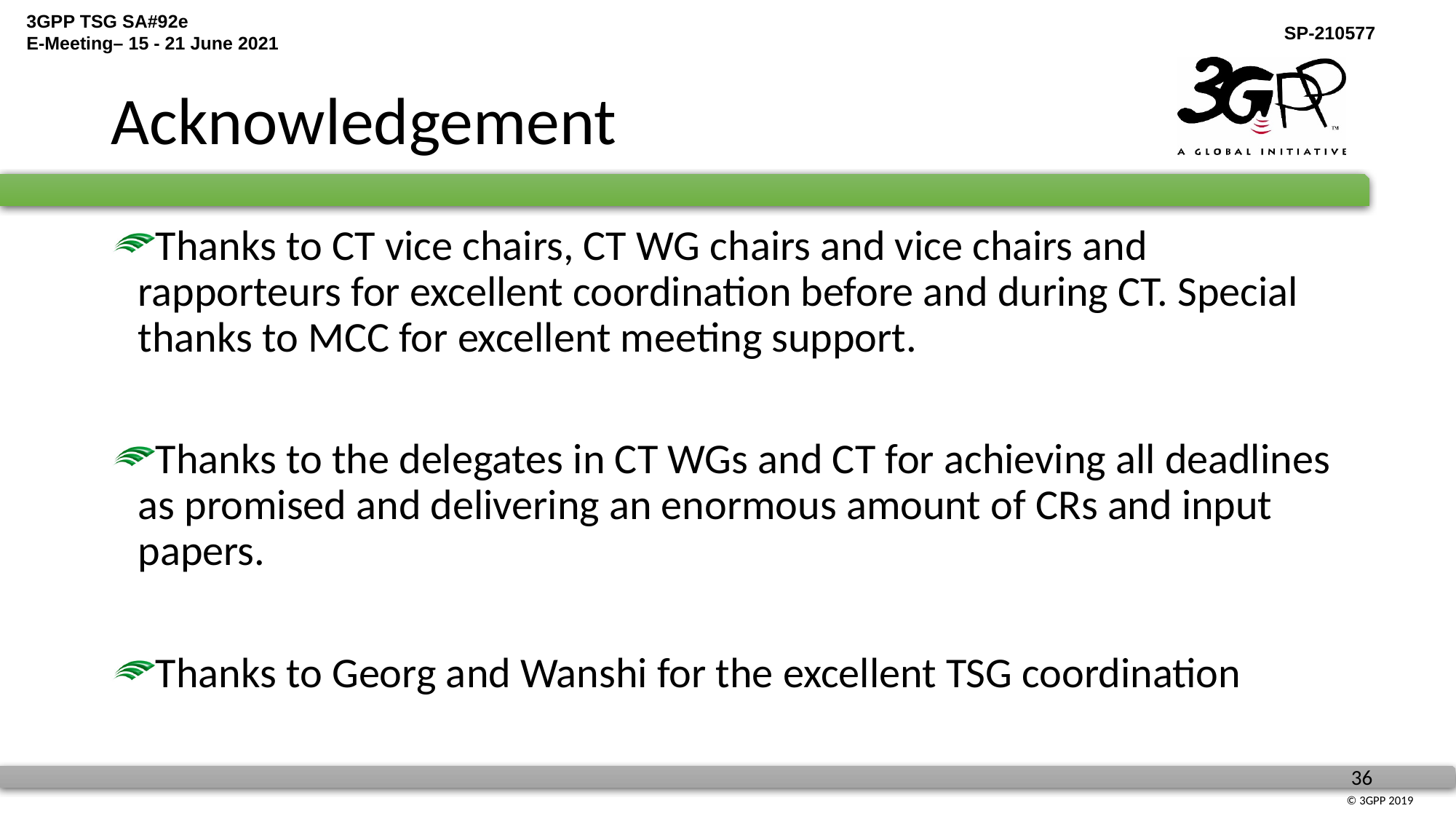

# Acknowledgement
Thanks to CT vice chairs, CT WG chairs and vice chairs and rapporteurs for excellent coordination before and during CT. Special thanks to MCC for excellent meeting support.

Thanks to the delegates in CT WGs and CT for achieving all deadlines as promised and delivering an enormous amount of CRs and input papers.

Thanks to Georg and Wanshi for the excellent TSG coordination